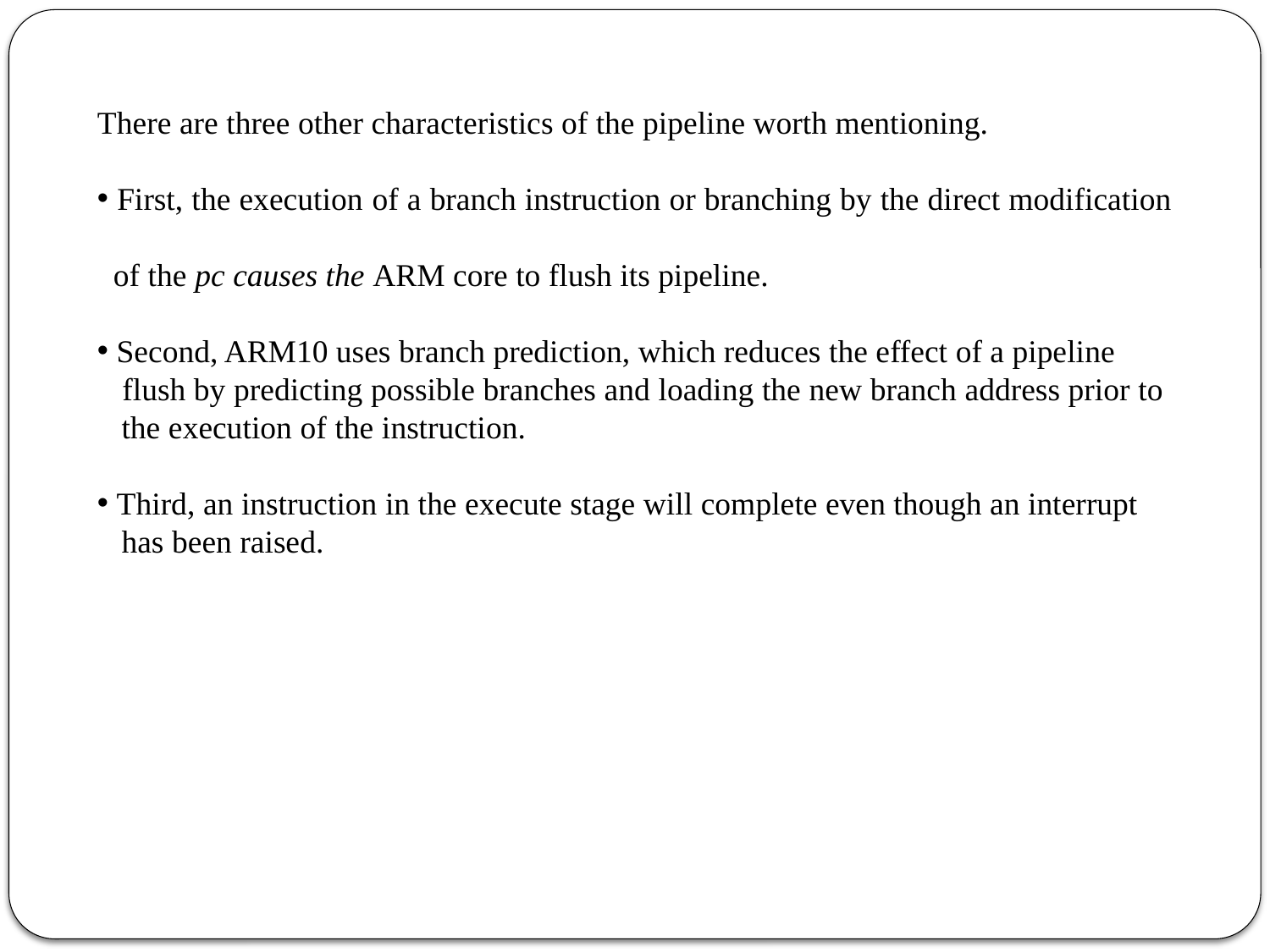

There are three other characteristics of the pipeline worth mentioning.

 First, the execution of a branch instruction or branching by the direct modification
  of the pc causes the ARM core to flush its pipeline.

 Second, ARM10 uses branch prediction, which reduces the effect of a pipeline
   flush by predicting possible branches and loading the new branch address prior to
   the execution of the instruction.

 Third, an instruction in the execute stage will complete even though an interrupt
   has been raised.